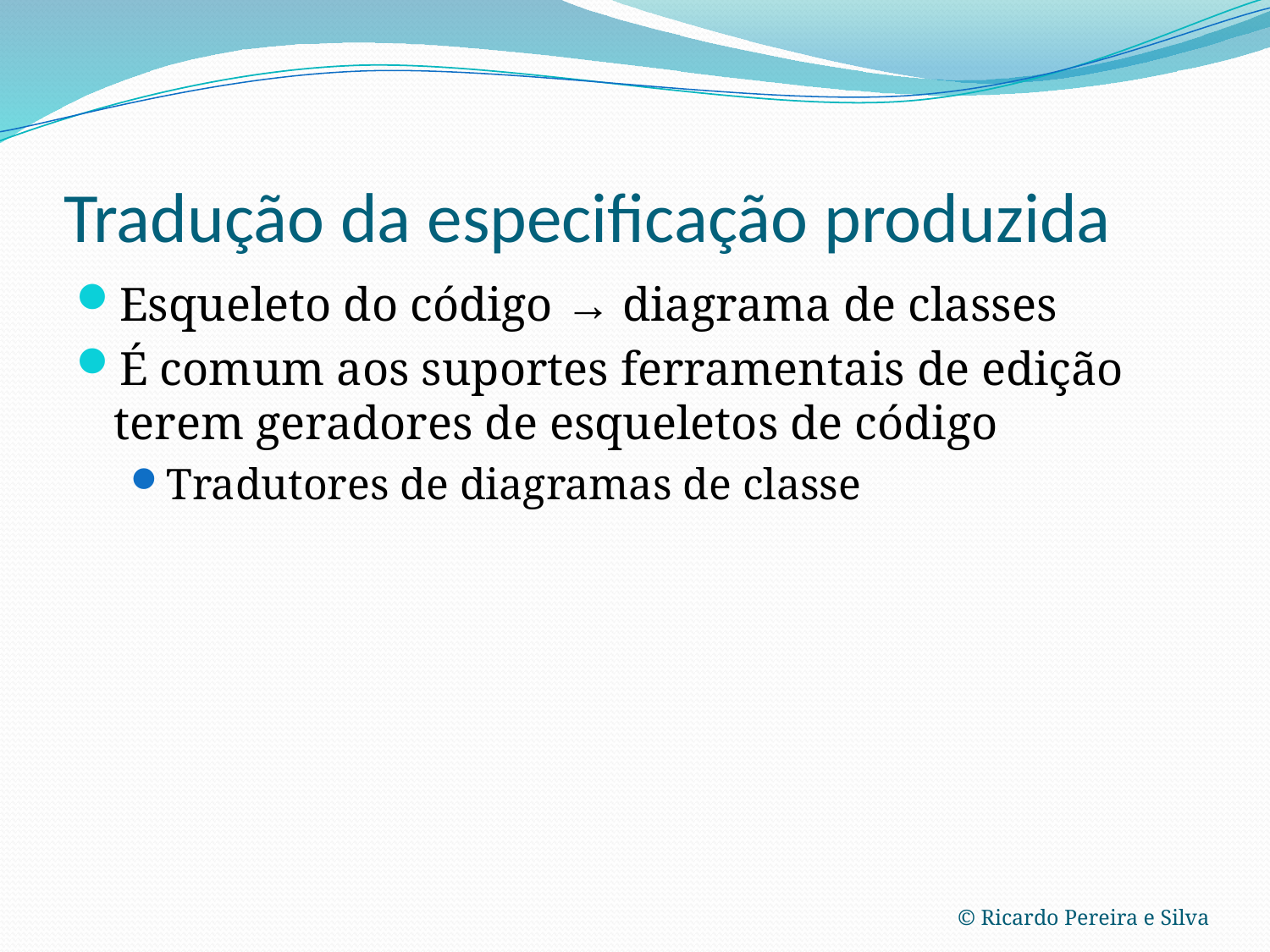

# Tradução da especificação produzida
Esqueleto do código → diagrama de classes
É comum aos suportes ferramentais de edição terem geradores de esqueletos de código
Tradutores de diagramas de classe
© Ricardo Pereira e Silva